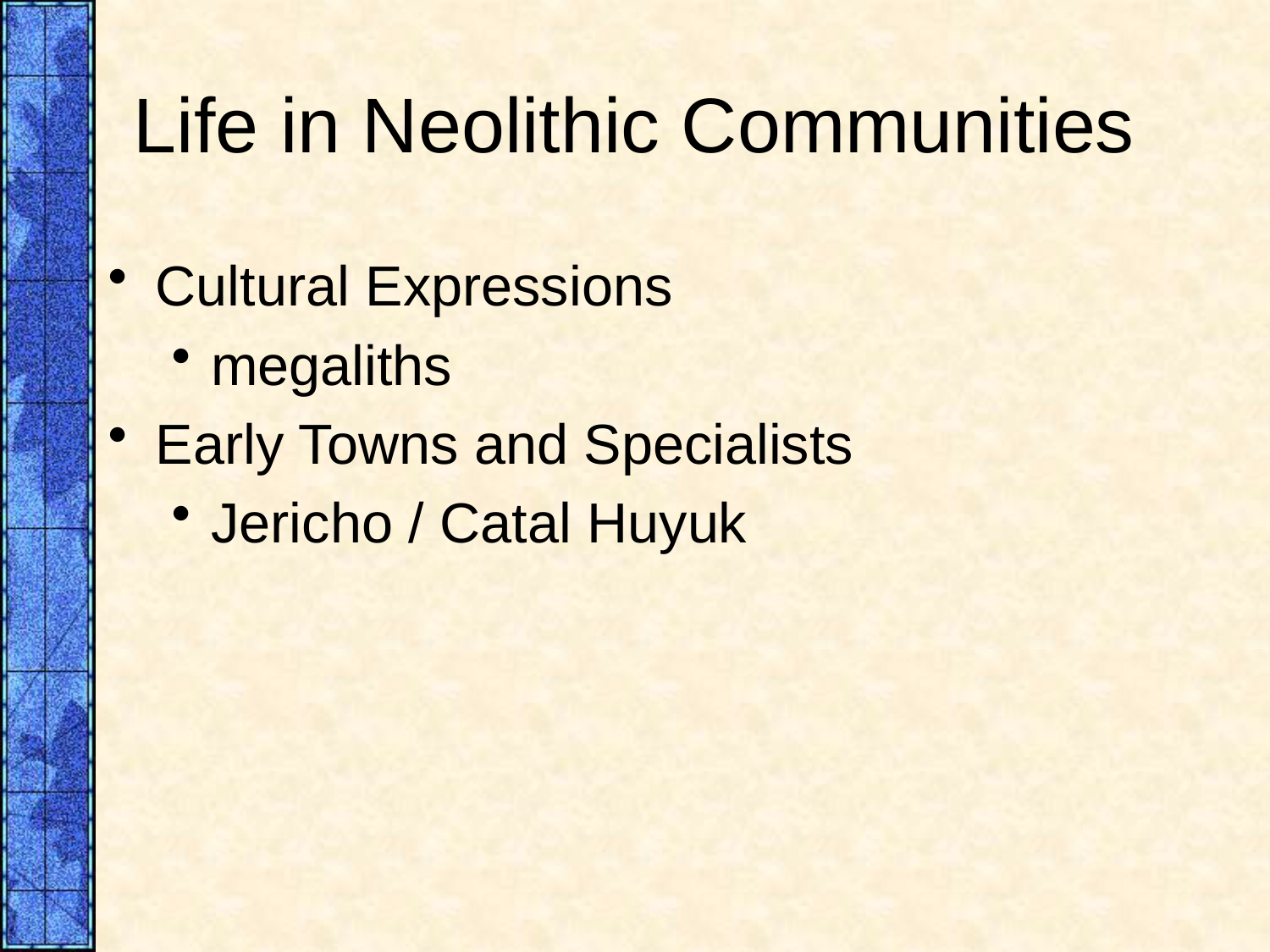

# Life in Neolithic Communities
Cultural Expressions
megaliths
Early Towns and Specialists
Jericho / Catal Huyuk